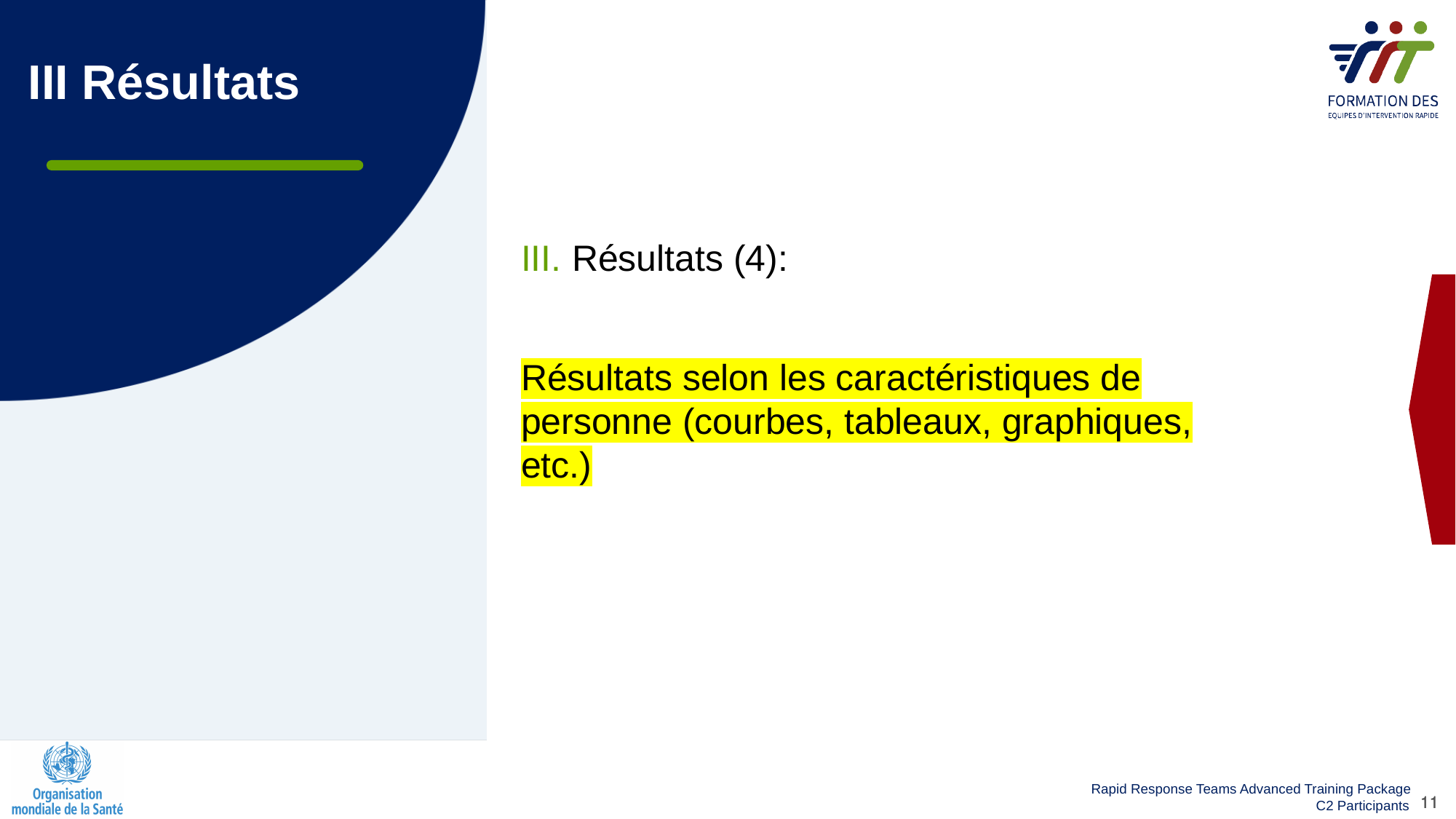

III Résultats
III. Résultats (4):

Résultats selon les caractéristiques de personne (courbes, tableaux, graphiques, etc.)